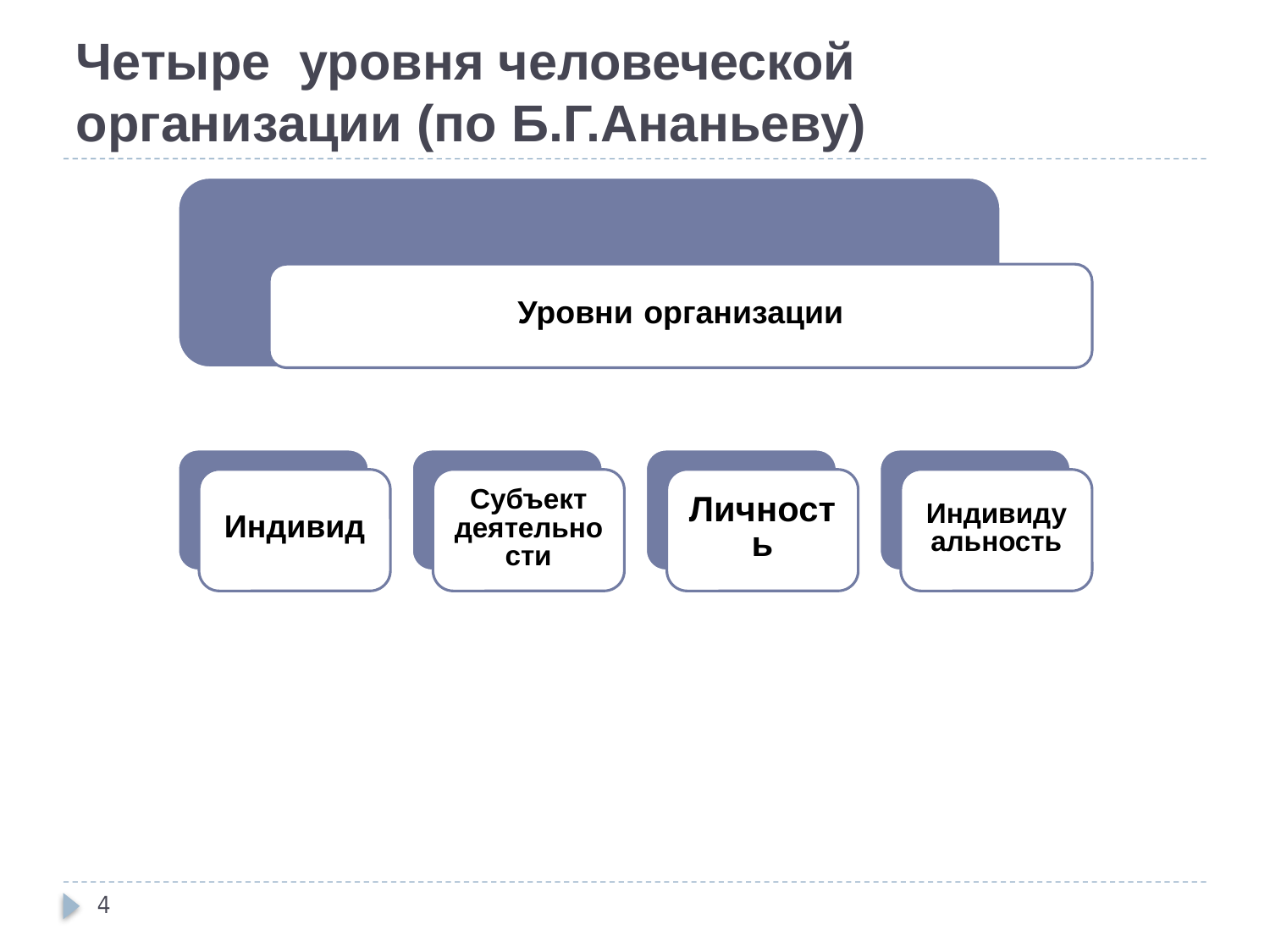

# Четыре  уровня человеческой организации (по Б.Г.Ананьеву)
Уровни организации
Индивид
Индивидуальность
Субъект деятельности
Личность
4